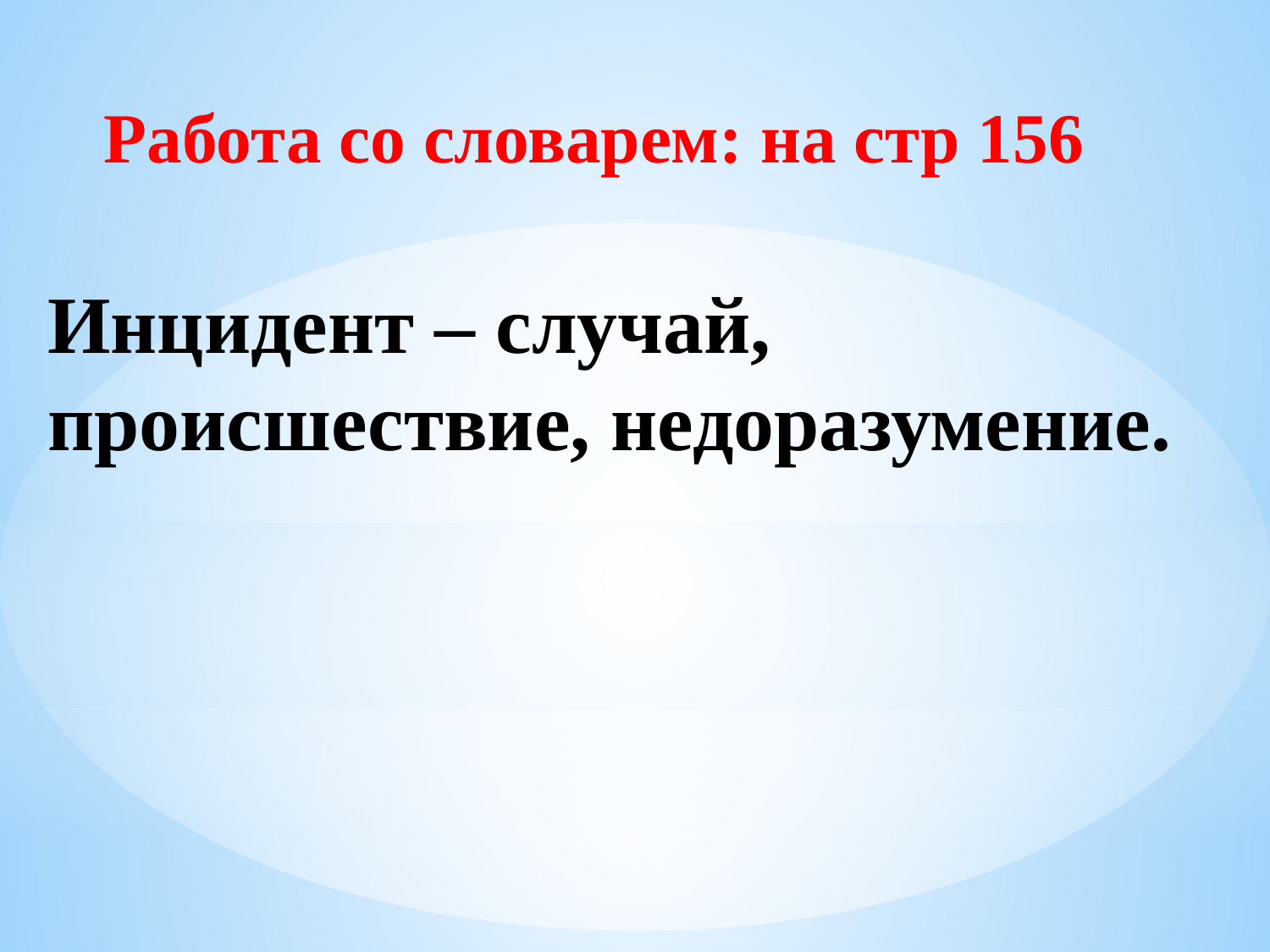

Работа со словарем: на стр 156

# Инцидент – случай, происшествие, недоразумение.